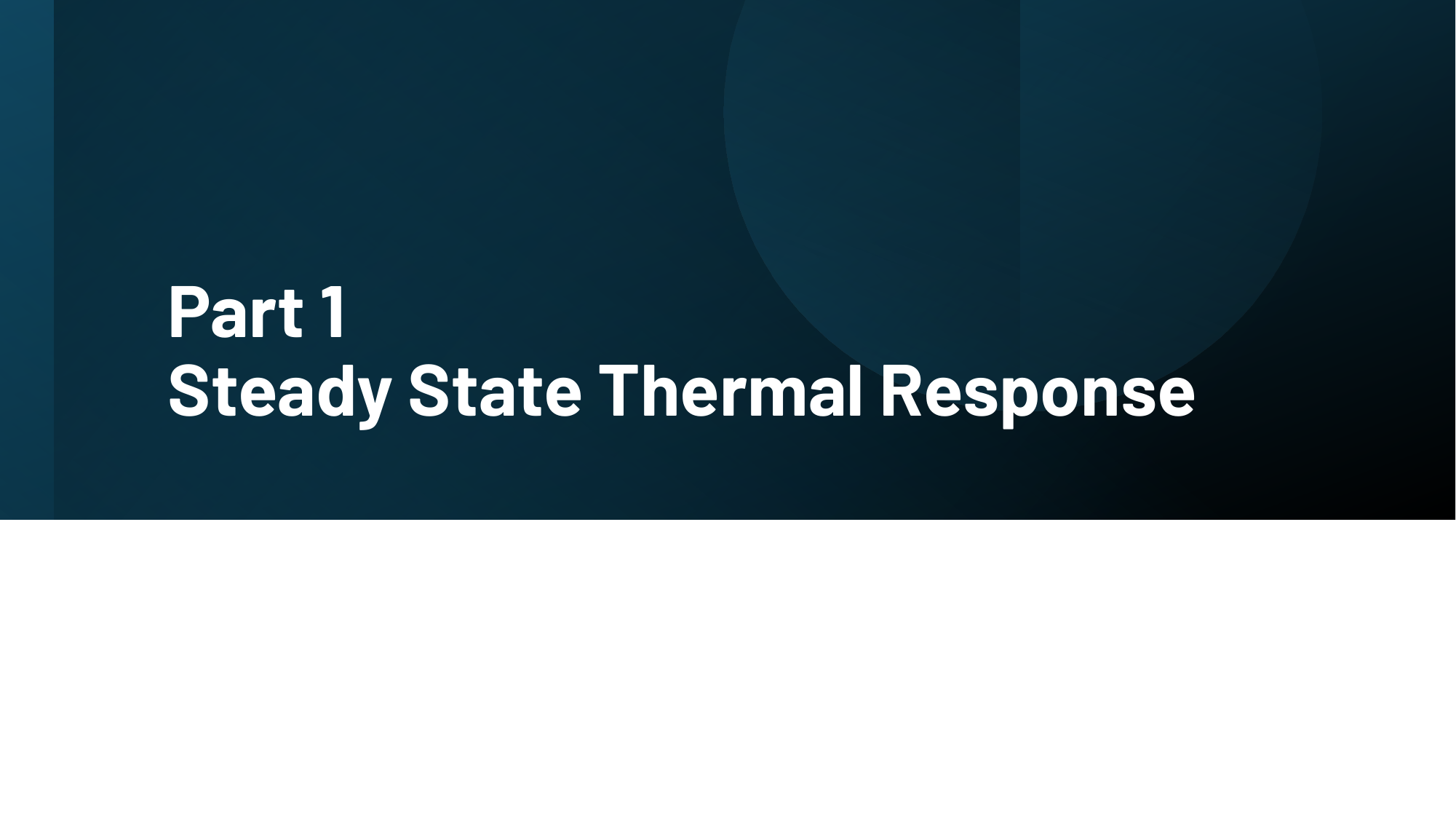

# Part 1 Steady State Thermal Response